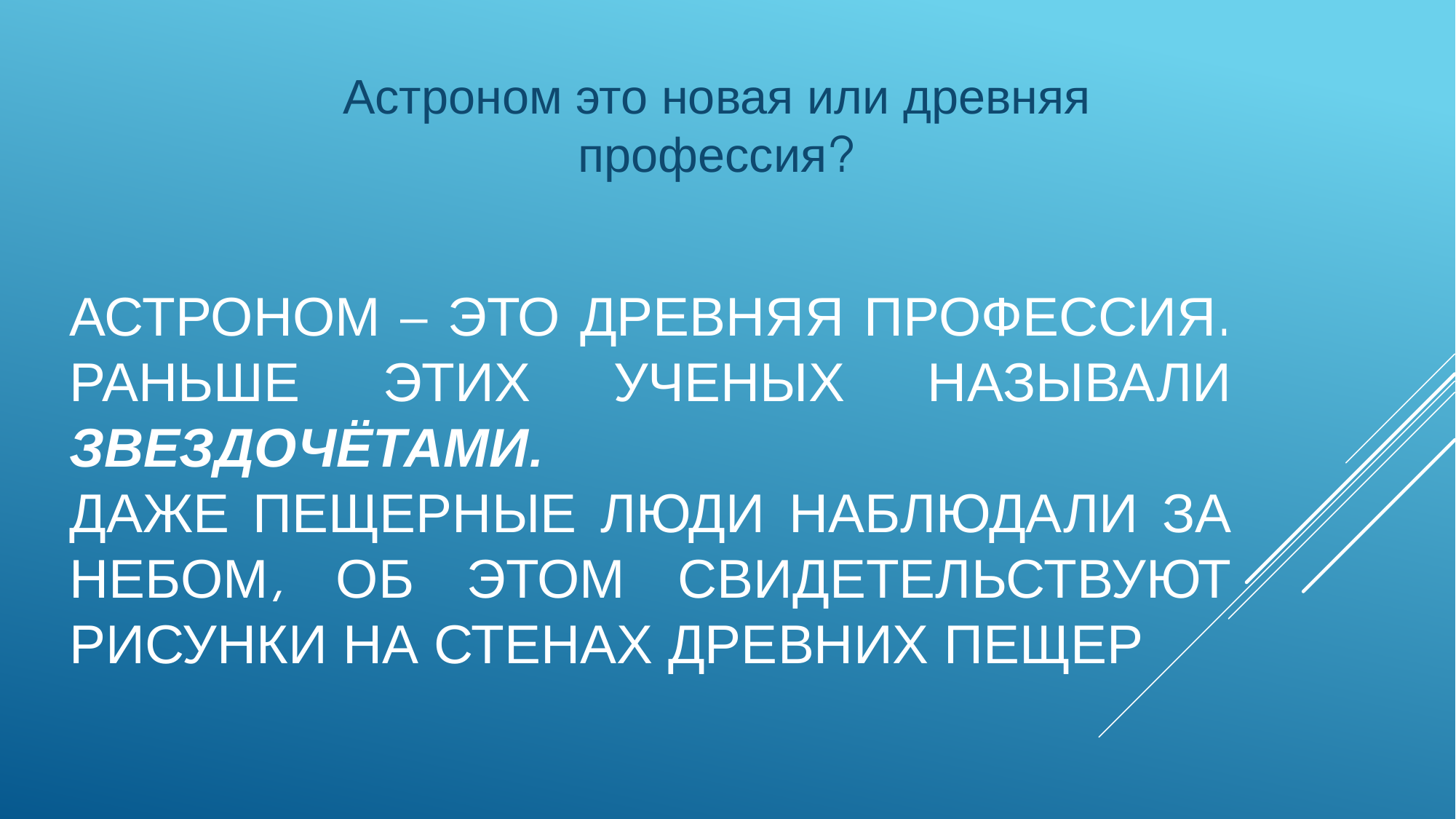

Астроном это новая или древняя профессия?
# Астроном – это древняя профессия. Раньше этих ученых называли звездочётами. Даже пещерные люди наблюдали за небом, об этом свидетельствуют рисунки на стенах древних пещер